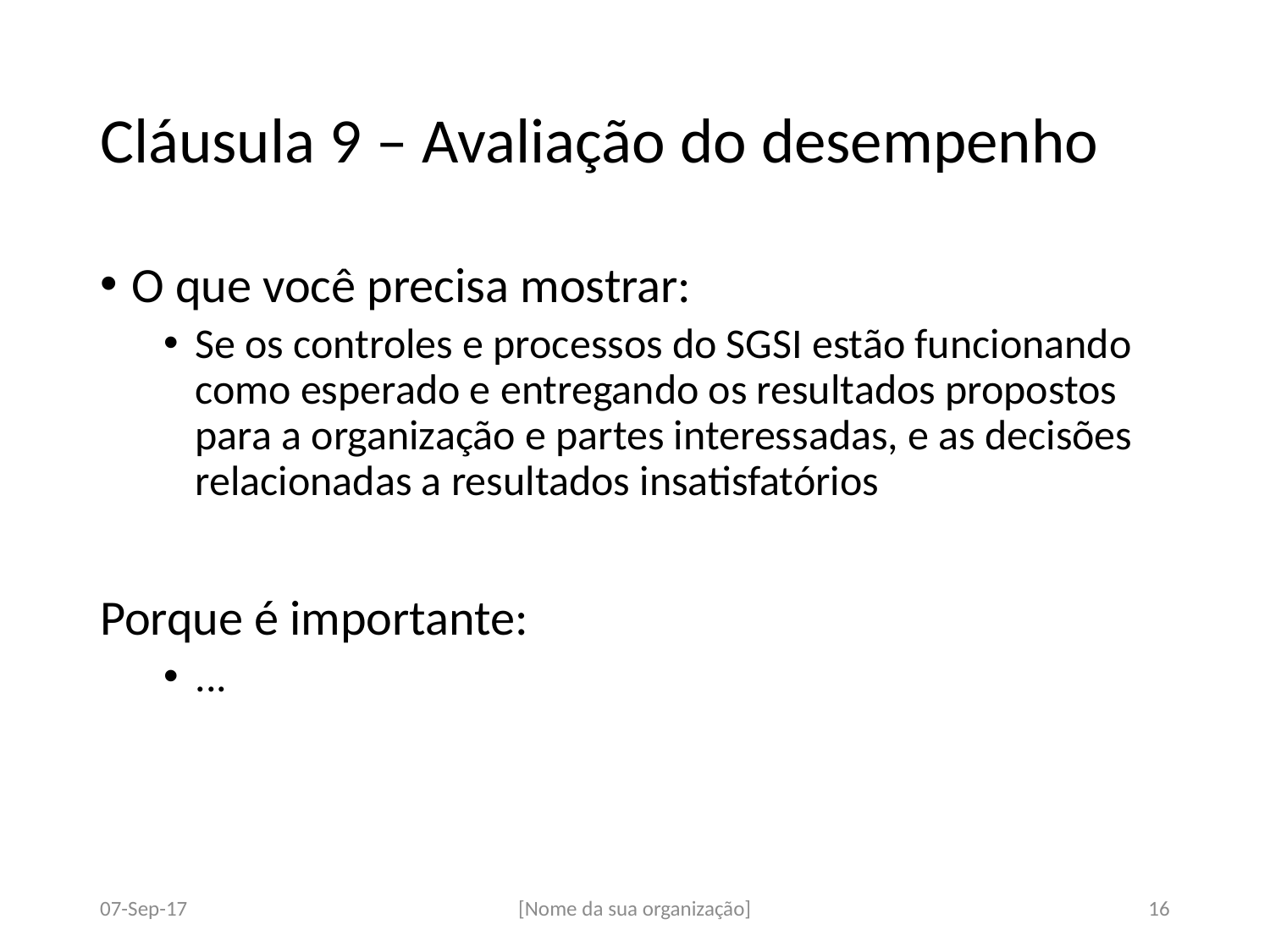

# Cláusula 9 – Avaliação do desempenho
O que você precisa mostrar:
Se os controles e processos do SGSI estão funcionando como esperado e entregando os resultados propostos para a organização e partes interessadas, e as decisões relacionadas a resultados insatisfatórios

Porque é importante:
...
07-Sep-17
[Nome da sua organização]
16